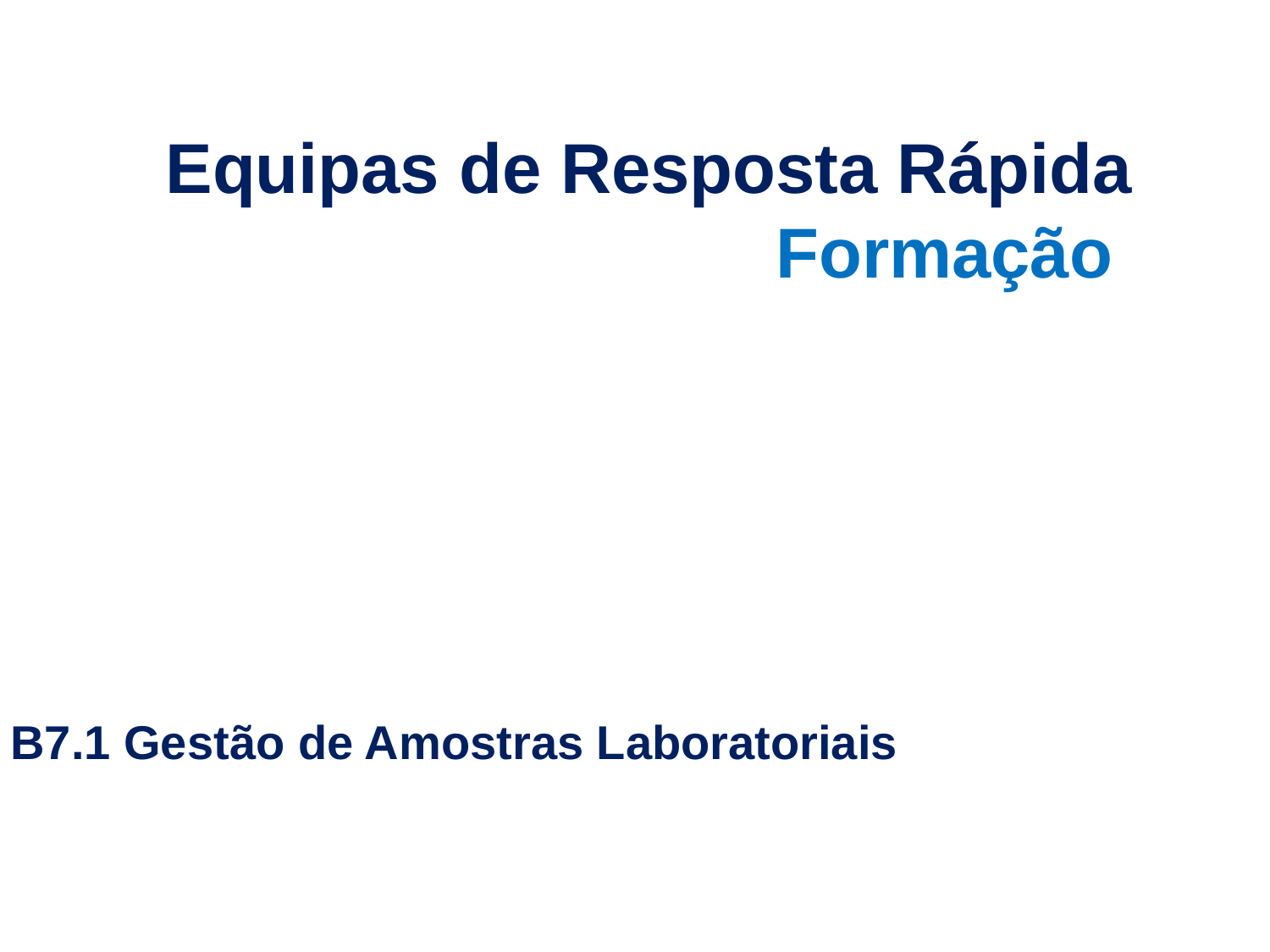

# Equipas de Resposta Rápida Formação
B7.1 Gestão de Amostras Laboratoriais